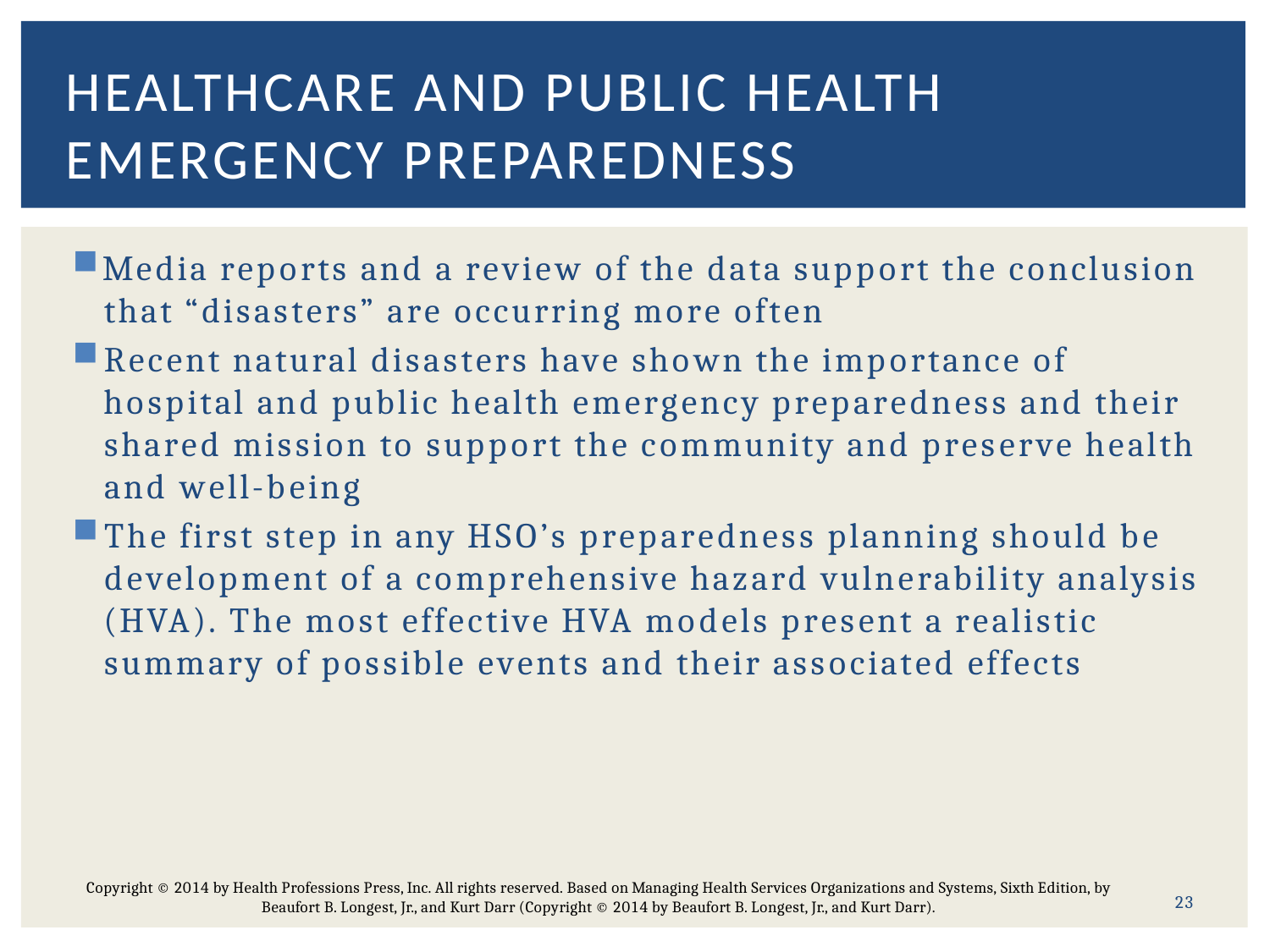

# Healthcare and Public Health Emergency Preparedness
Media reports and a review of the data support the conclusion that “disasters” are occurring more often
Recent natural disasters have shown the importance of hospital and public health emergency preparedness and their shared mission to support the community and preserve health and well-being
The first step in any HSO’s preparedness planning should be development of a comprehensive hazard vulnerability analysis (HVA). The most effective HVA models present a realistic summary of possible events and their associated effects
23